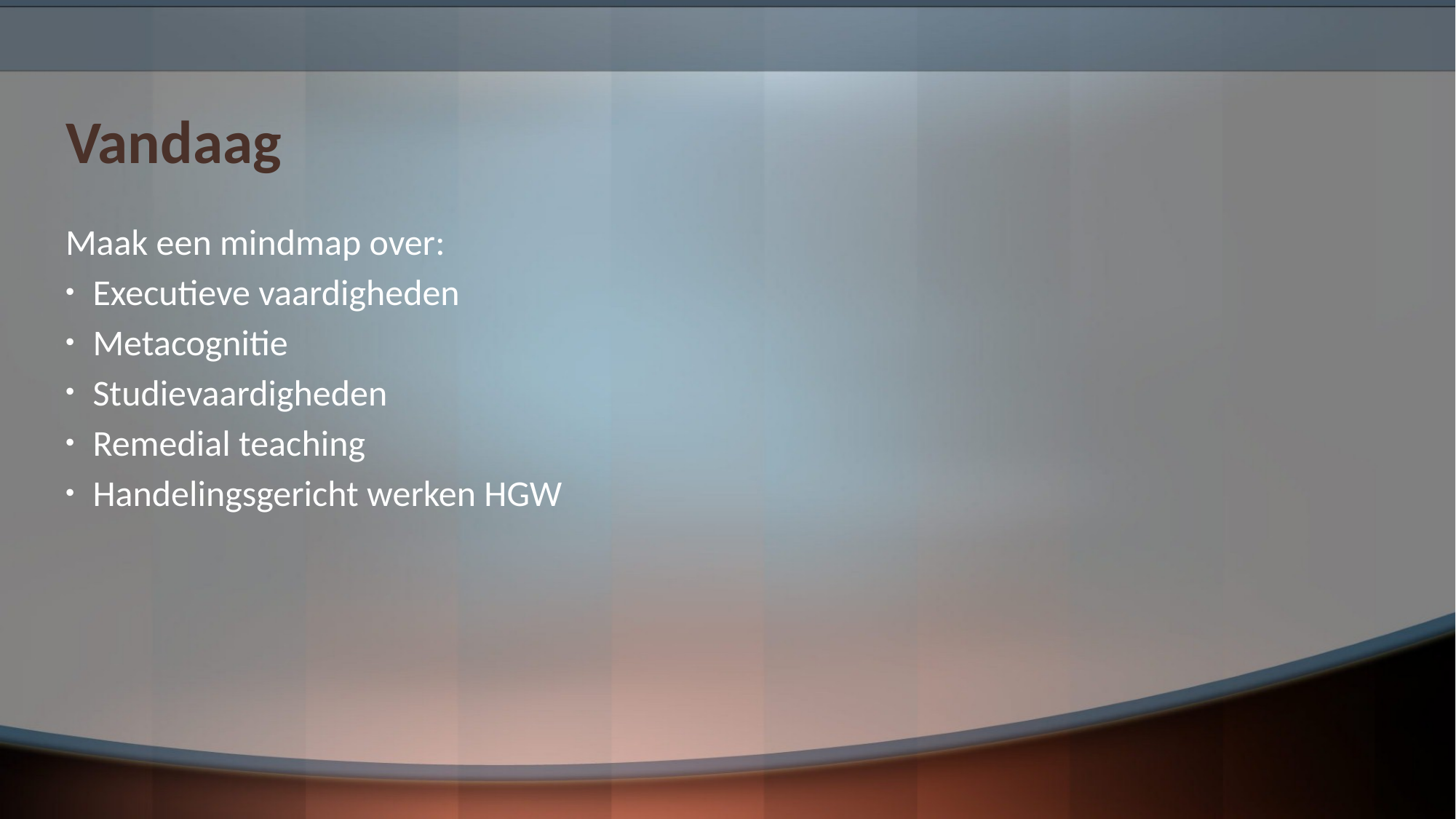

# Vandaag
Maak een mindmap over:
Executieve vaardigheden
Metacognitie
Studievaardigheden
Remedial teaching
Handelingsgericht werken HGW